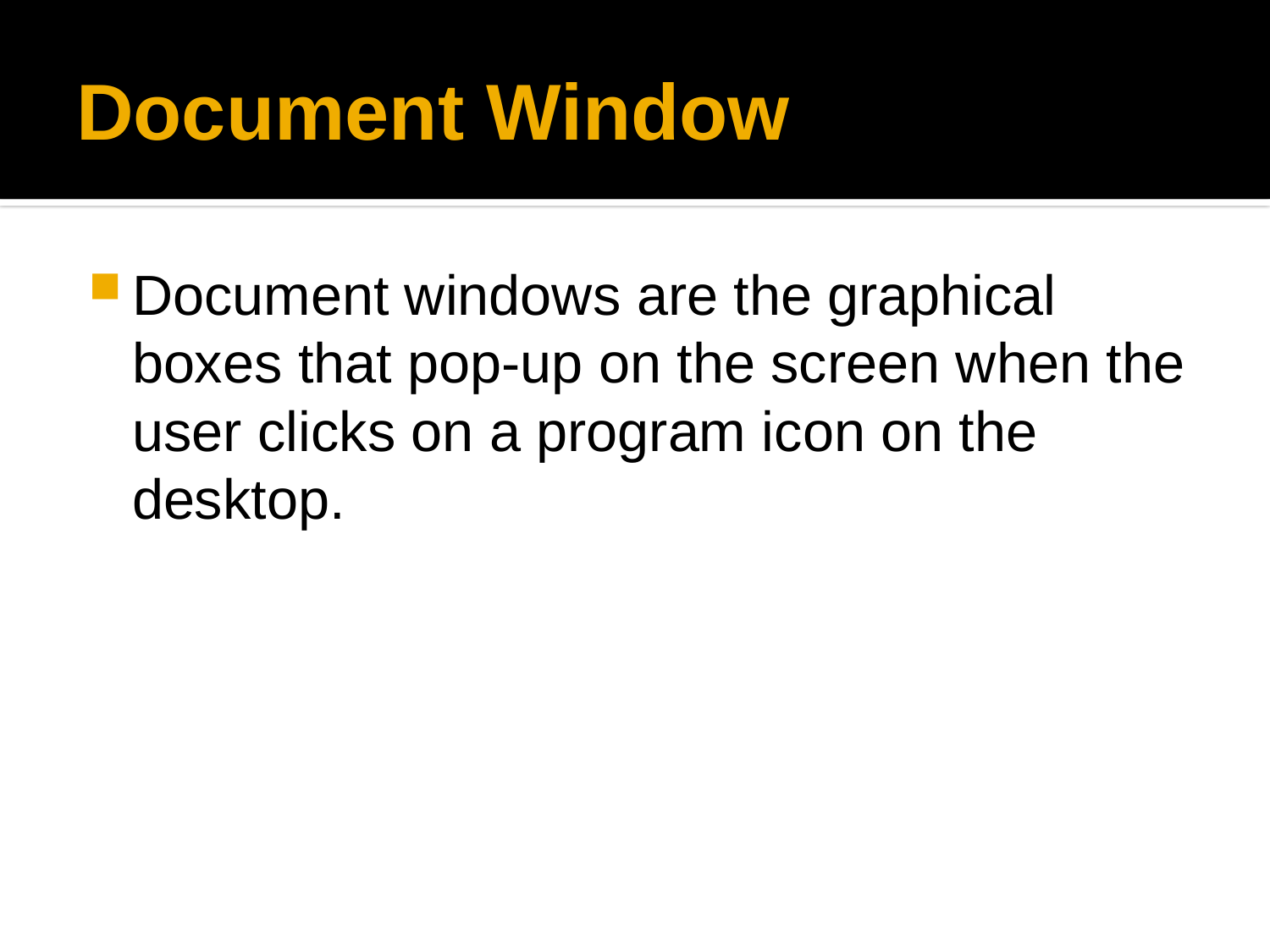

# Document Window
Document windows are the graphical boxes that pop-up on the screen when the user clicks on a program icon on the desktop.